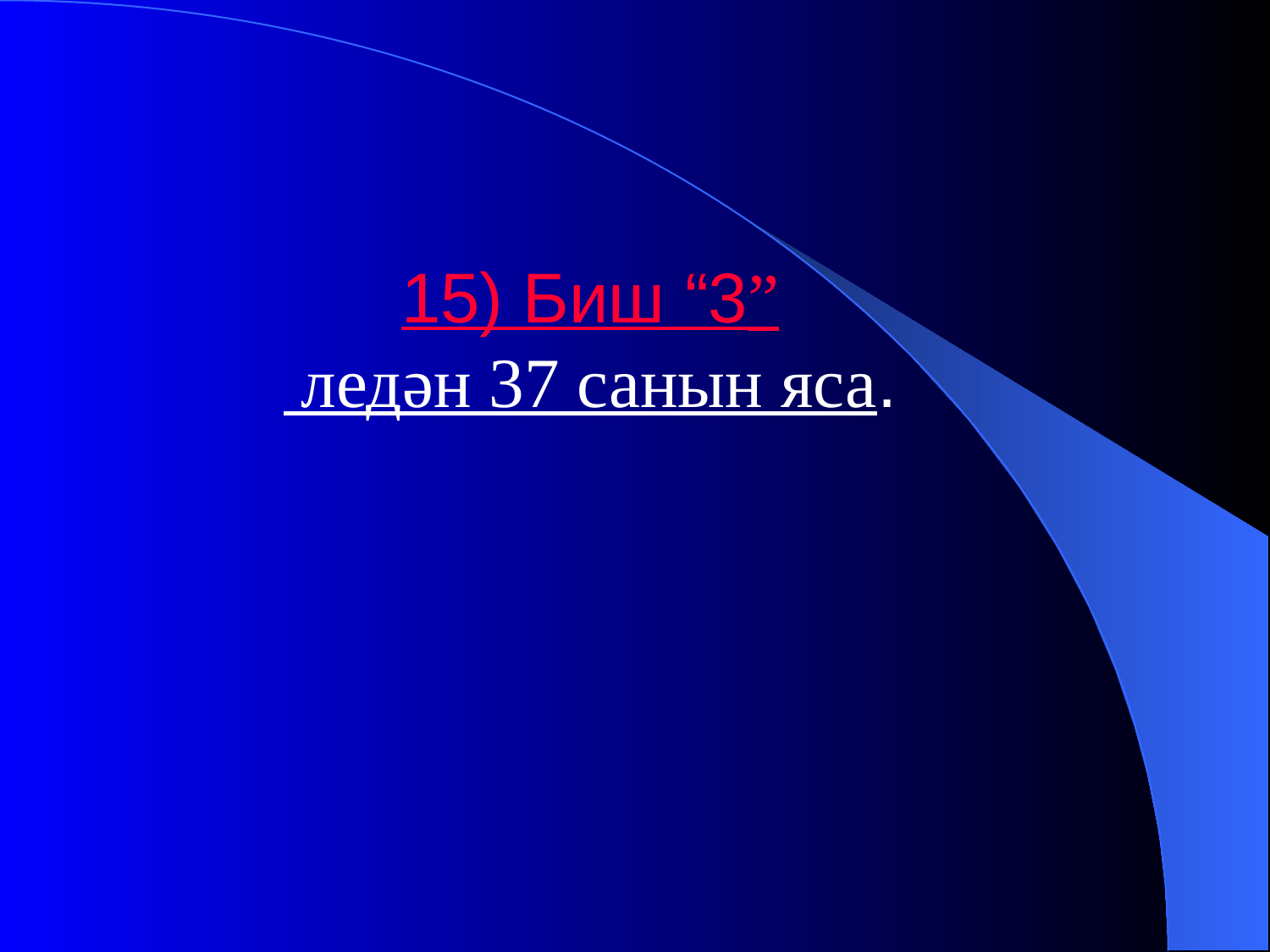

15) Биш “3” ледән 37 санын яса.